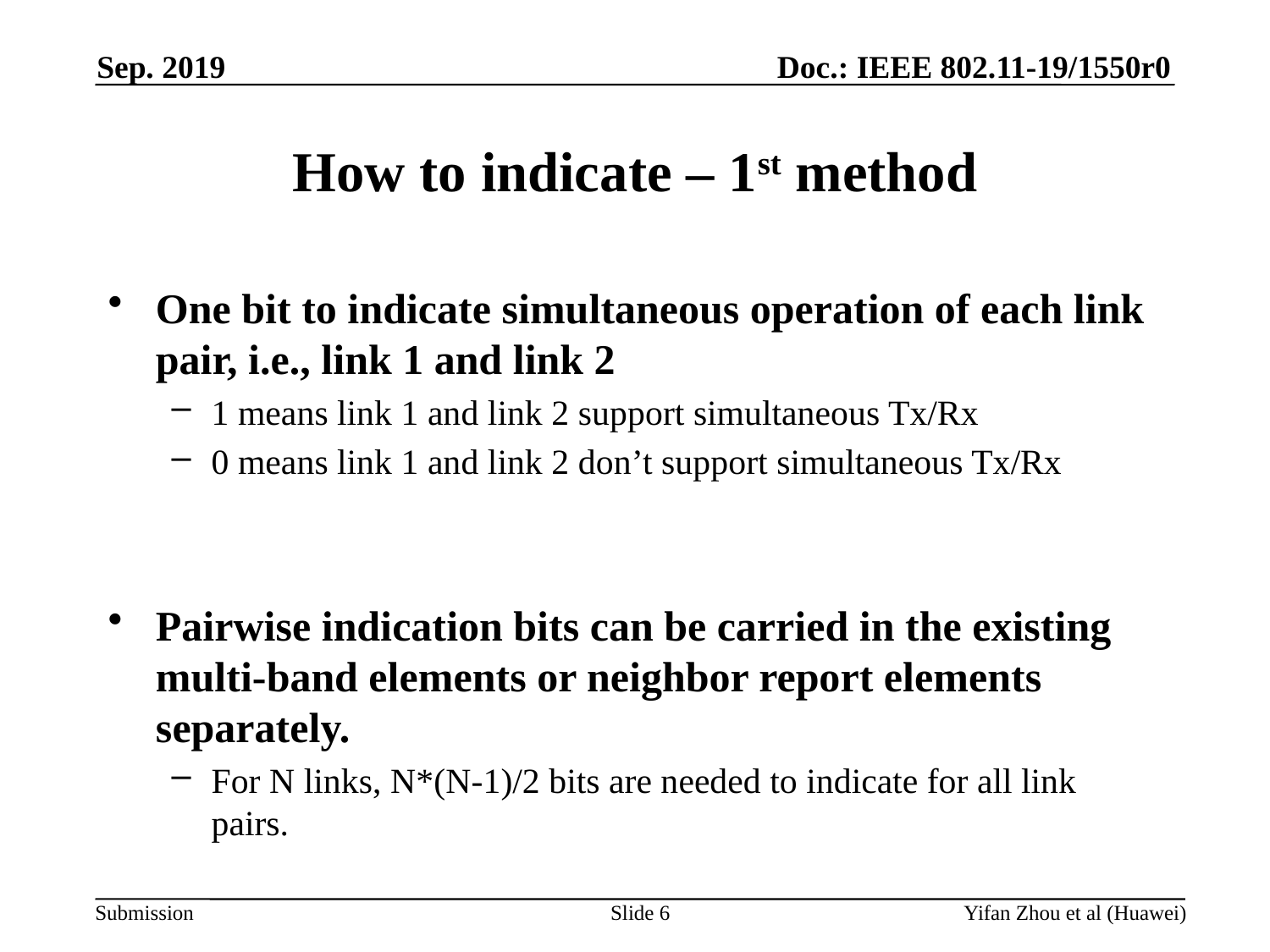

Sep. 2019
# How to indicate – 1st method
One bit to indicate simultaneous operation of each link pair, i.e., link 1 and link 2
1 means link 1 and link 2 support simultaneous Tx/Rx
0 means link 1 and link 2 don’t support simultaneous Tx/Rx

Pairwise indication bits can be carried in the existing multi-band elements or neighbor report elements separately.
For N links, N*(N-1)/2 bits are needed to indicate for all link pairs.
Slide 6
Yifan Zhou et al (Huawei)